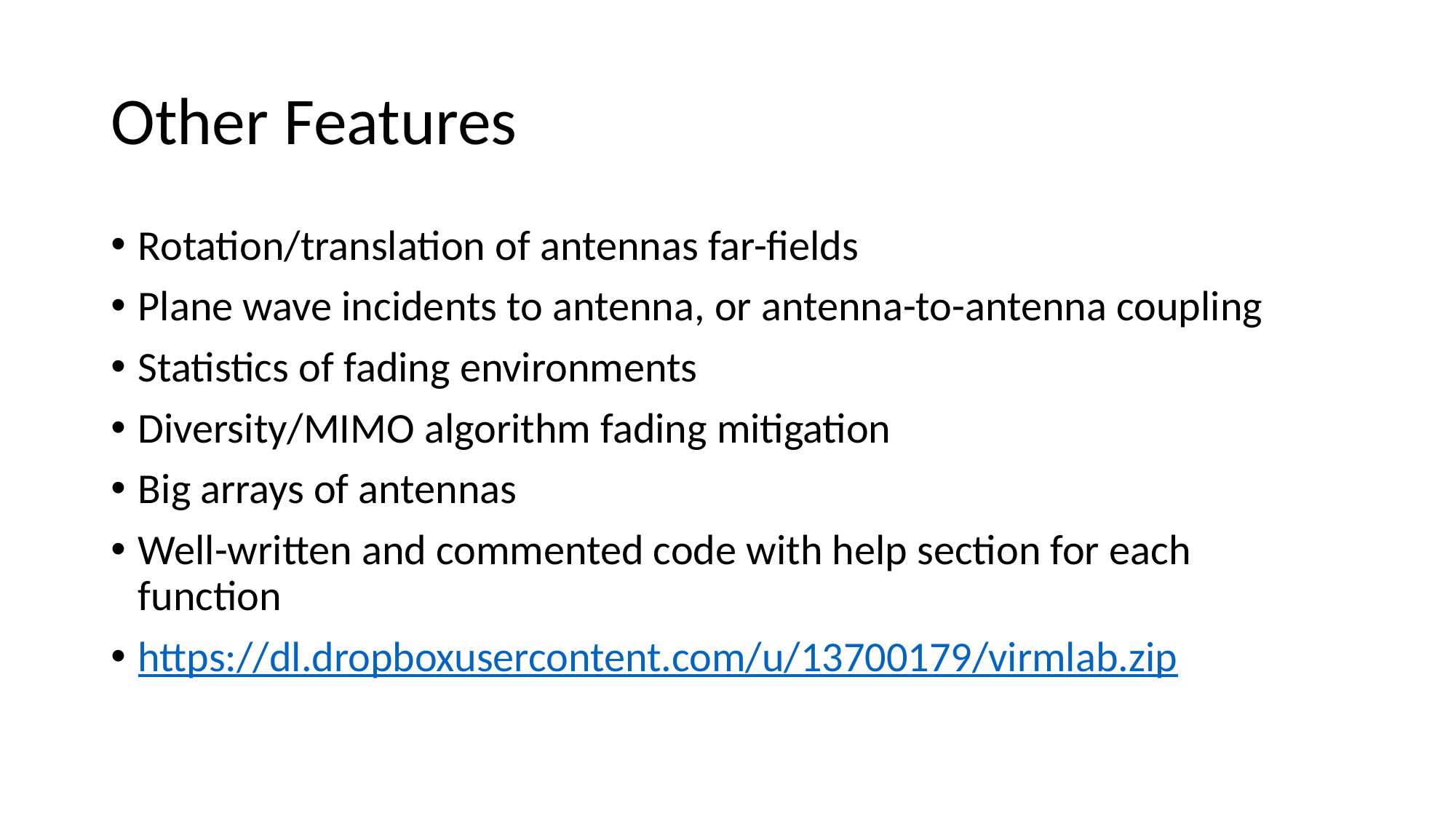

# Other Features
Rotation/translation of antennas far-fields
Plane wave incidents to antenna, or antenna-to-antenna coupling
Statistics of fading environments
Diversity/MIMO algorithm fading mitigation
Big arrays of antennas
Well-written and commented code with help section for each function
https://dl.dropboxusercontent.com/u/13700179/virmlab.zip